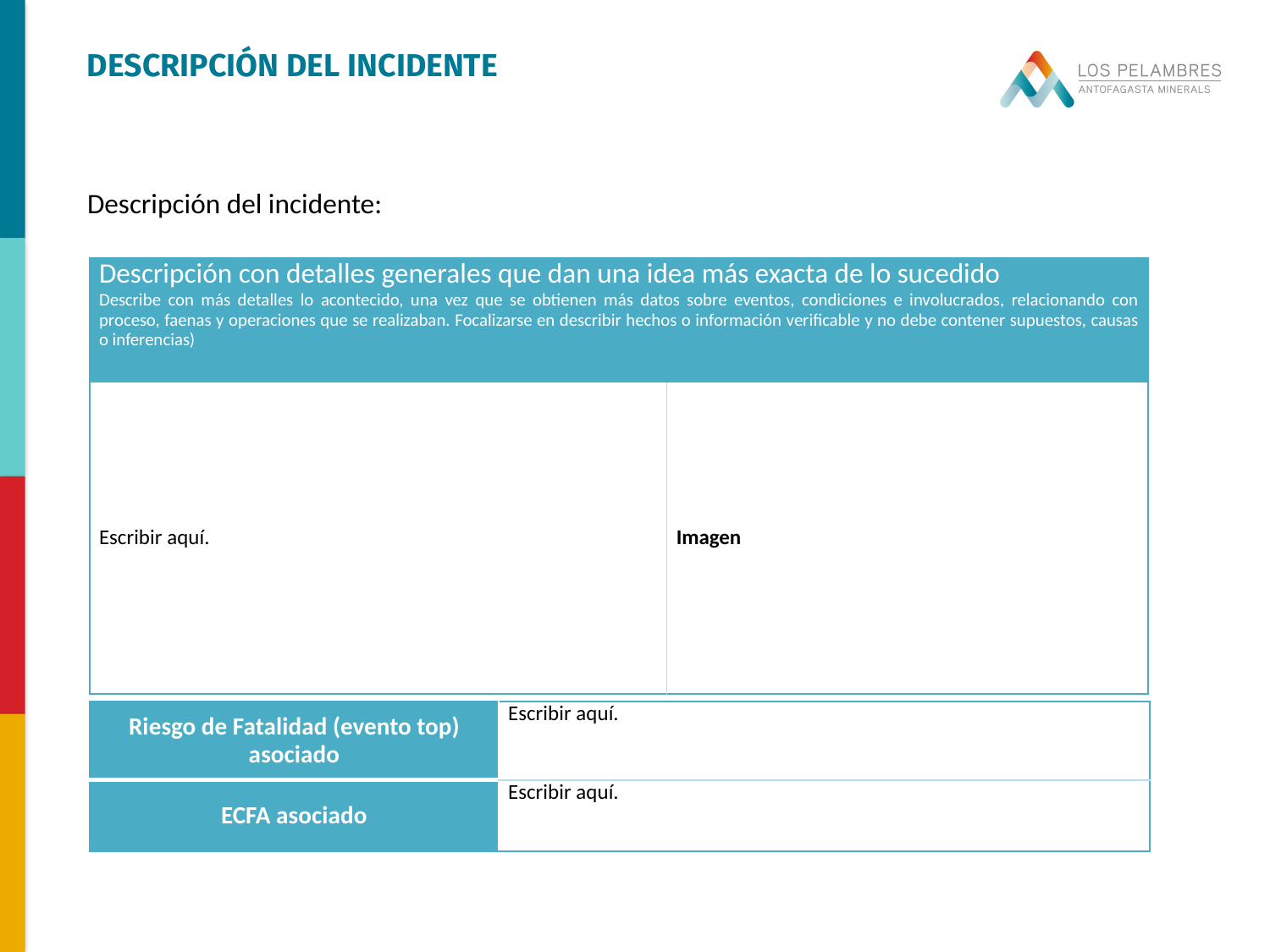

DESCRIPCIÓN DEL INCIDENTE
Descripción del incidente:

| Descripción con detalles generales que dan una idea más exacta de lo sucedido Describe con más detalles lo acontecido, una vez que se obtienen más datos sobre eventos, condiciones e involucrados, relacionando con proceso, faenas y operaciones que se realizaban. Focalizarse en describir hechos o información verificable y no debe contener supuestos, causas o inferencias) |  |
| --- | --- |
| Escribir aquí. | Imagen |
| Riesgo de Fatalidad (evento top) asociado | Escribir aquí. |
| --- | --- |
| ECFA asociado | Escribir aquí. |